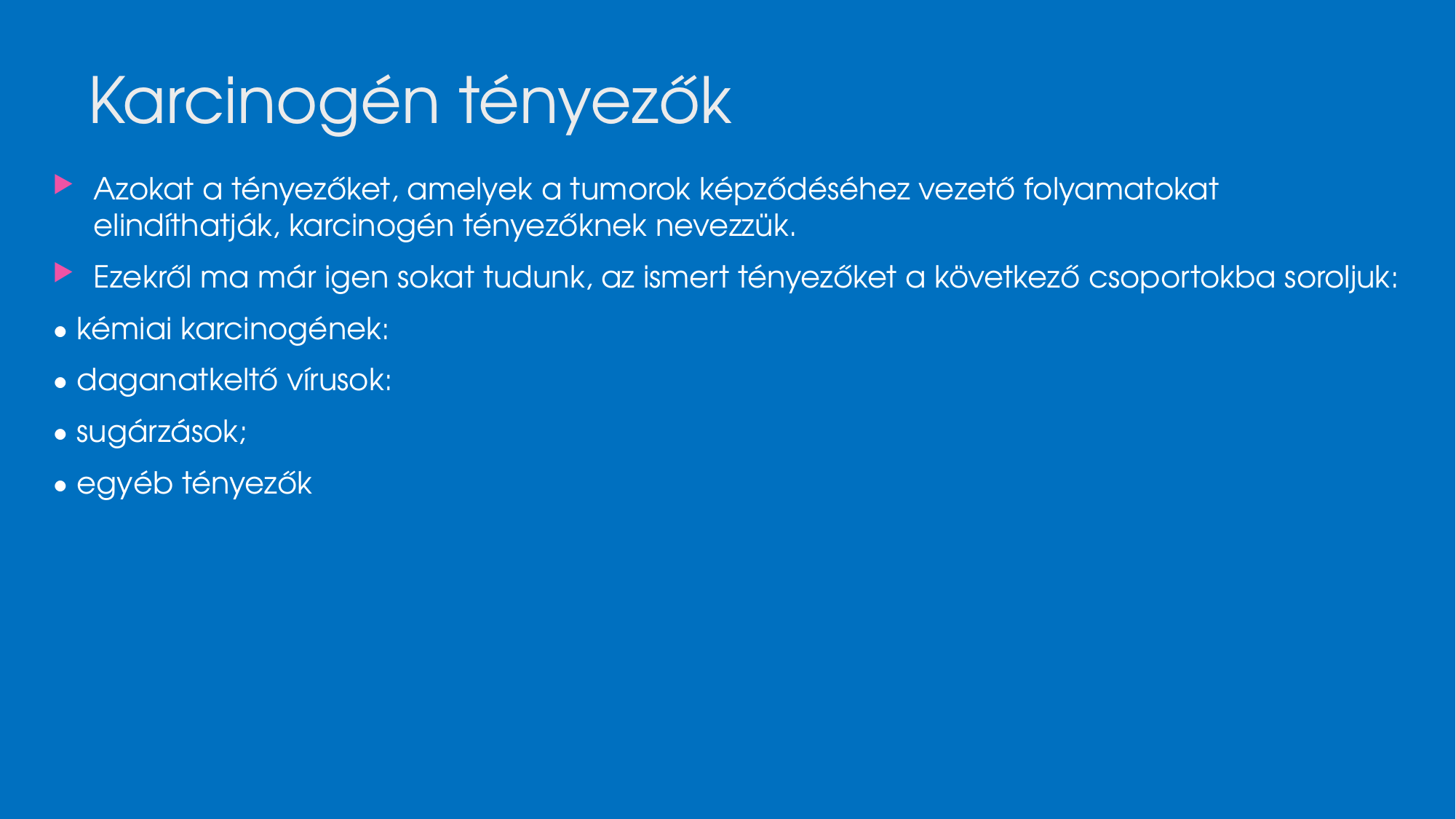

# Karcinogén tényezők
Azokat a tényezőket, amelyek a tumorok képződéséhez vezető folyamatokat elindíthatják, karcinogén tényezőknek nevezzük.
Ezekről ma már igen sokat tudunk, az ismert tényezőket a következő csoportokba soroljuk:
• kémiai karcinogének:
• daganatkeltő vírusok:
• sugárzások;
• egyéb tényezők